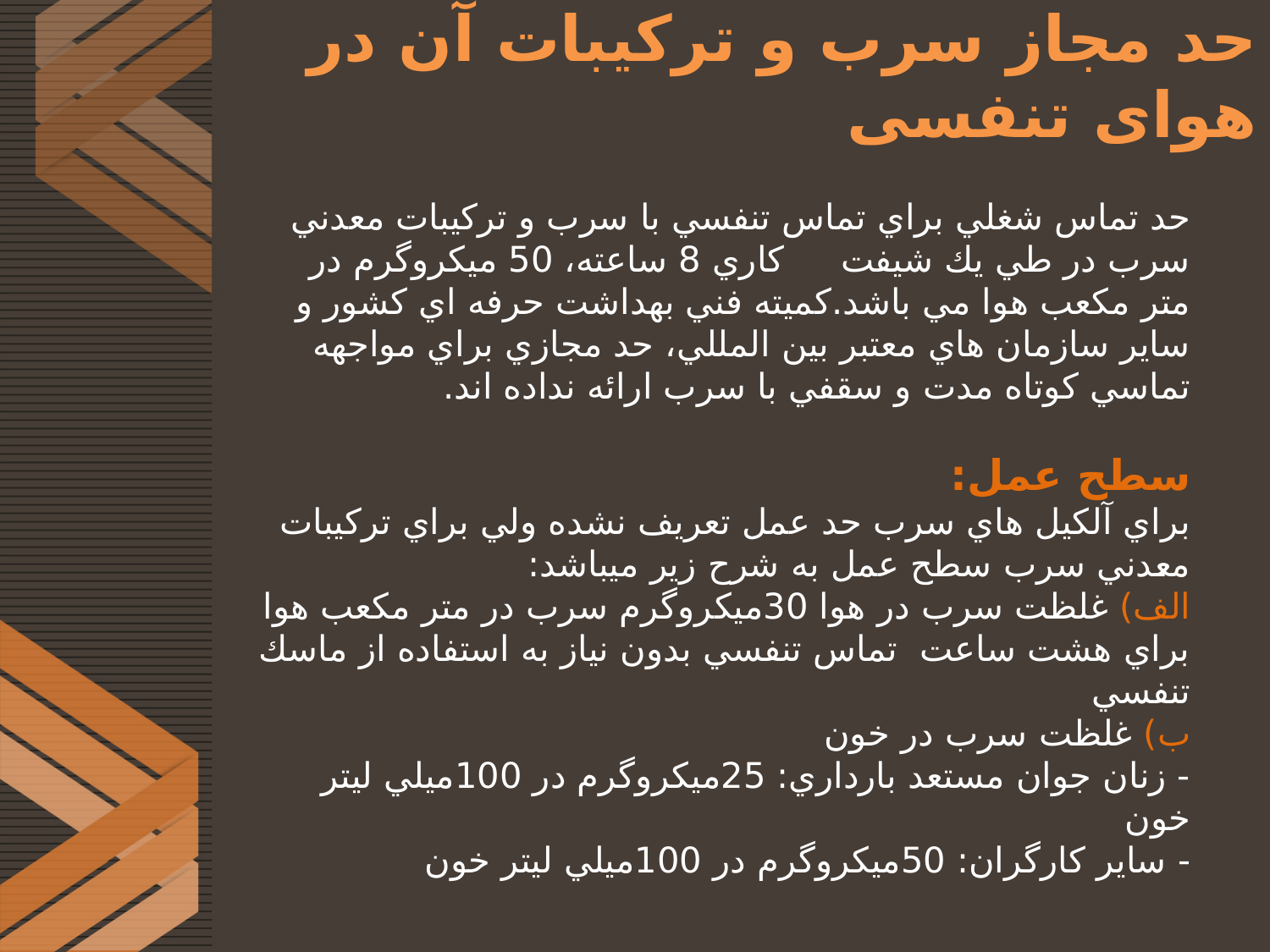

# حد مجاز سرب و ترکیبات آن در هوای تنفسی
حد تماس شغلي براي تماس تنفسي با سرب و تركيبات معدني سرب در طي يك شيفت     كاري 8 ساعته، 50 ميکروگرم در متر مکعب هوا مي باشد.كميته فني بهداشت حرفه اي كشور و ساير سازمان هاي معتبر بين المللي، حد مجازي براي مواجهه تماسي كوتاه مدت و سقفي با سرب ارائه نداده اند.
سطح عمل:
براي آلکيل هاي سرب حد عمل تعريف نشده ولي براي تركيبات معدني سرب سطح عمل به شرح زير ميباشد:
الف) غلظت سرب در هوا 30ميکروگرم سرب در متر مکعب هوا براي هشت ساعت  تماس تنفسي بدون نياز به استفاده از ماسك تنفسي
ب) غلظت سرب در خون
- زنان جوان مستعد بارداري: 25ميکروگرم در 100ميلي ليتر خون
- ساير كارگران: 50ميکروگرم در 100ميلي ليتر خون